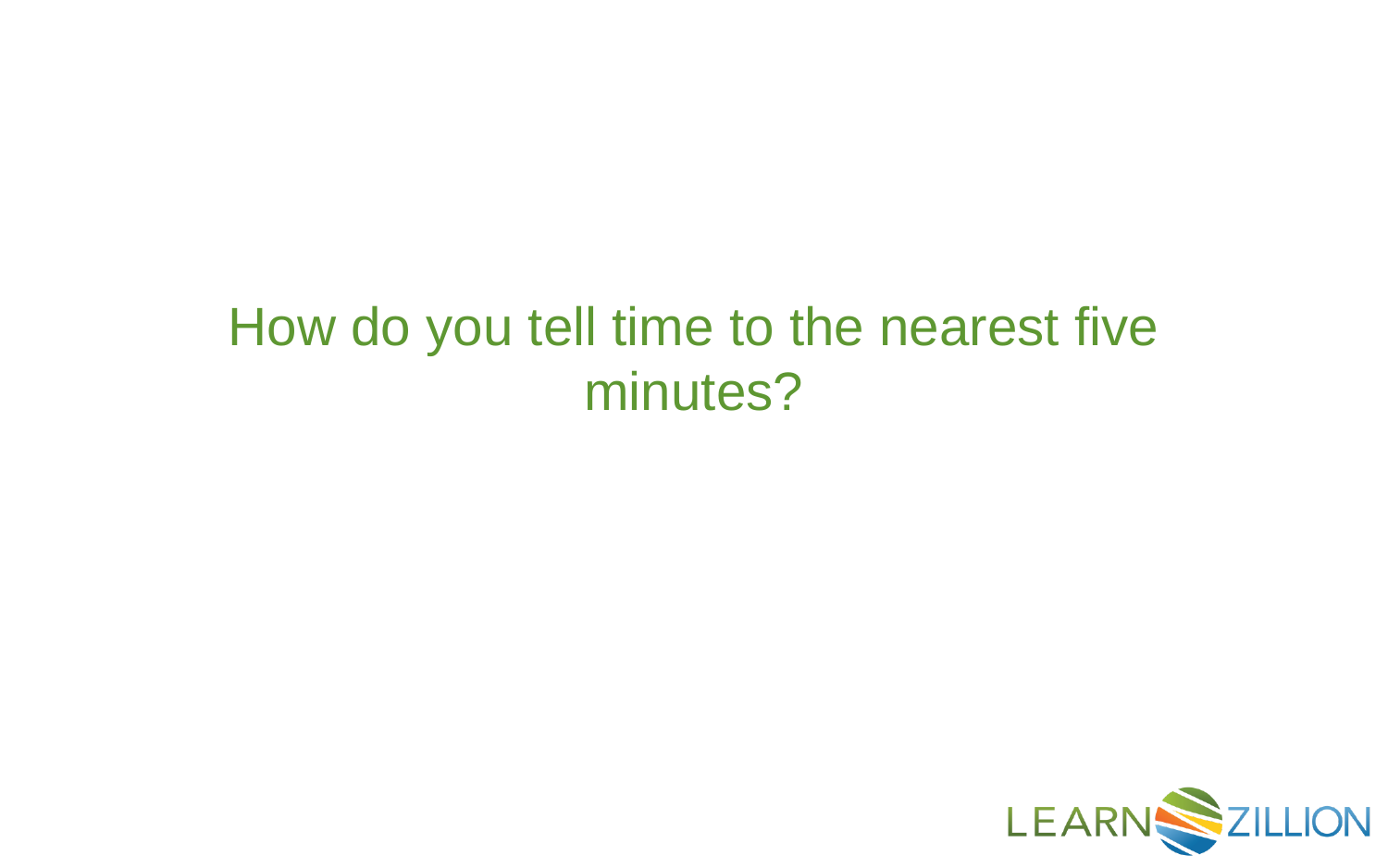

How do you tell time to the nearest five minutes?